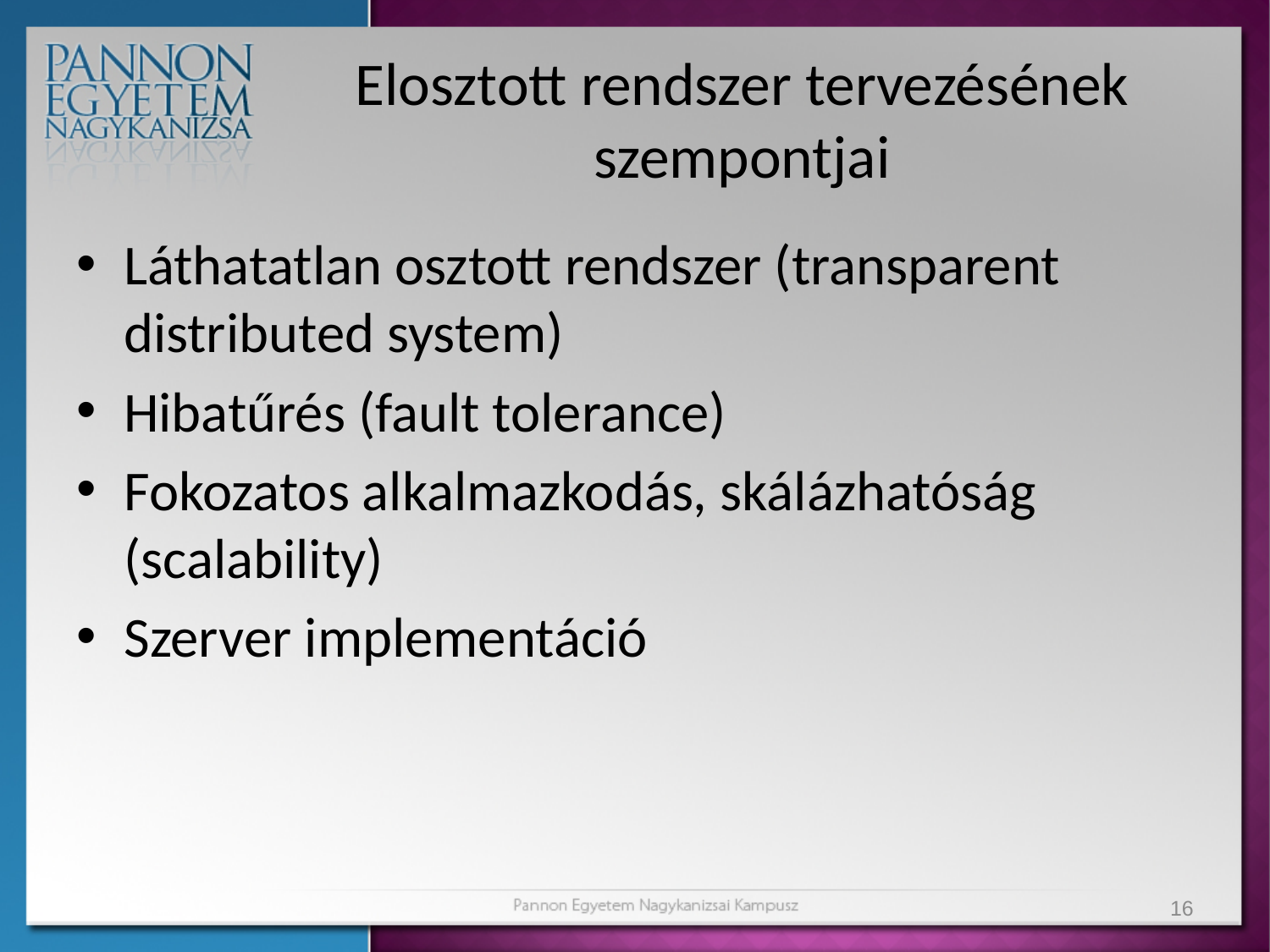

# Elosztott rendszer tervezésének szempontjai
Láthatatlan osztott rendszer (transparent distributed system)
Hibatűrés (fault tolerance)
Fokozatos alkalmazkodás, skálázhatóság (scalability)
Szerver implementáció
16